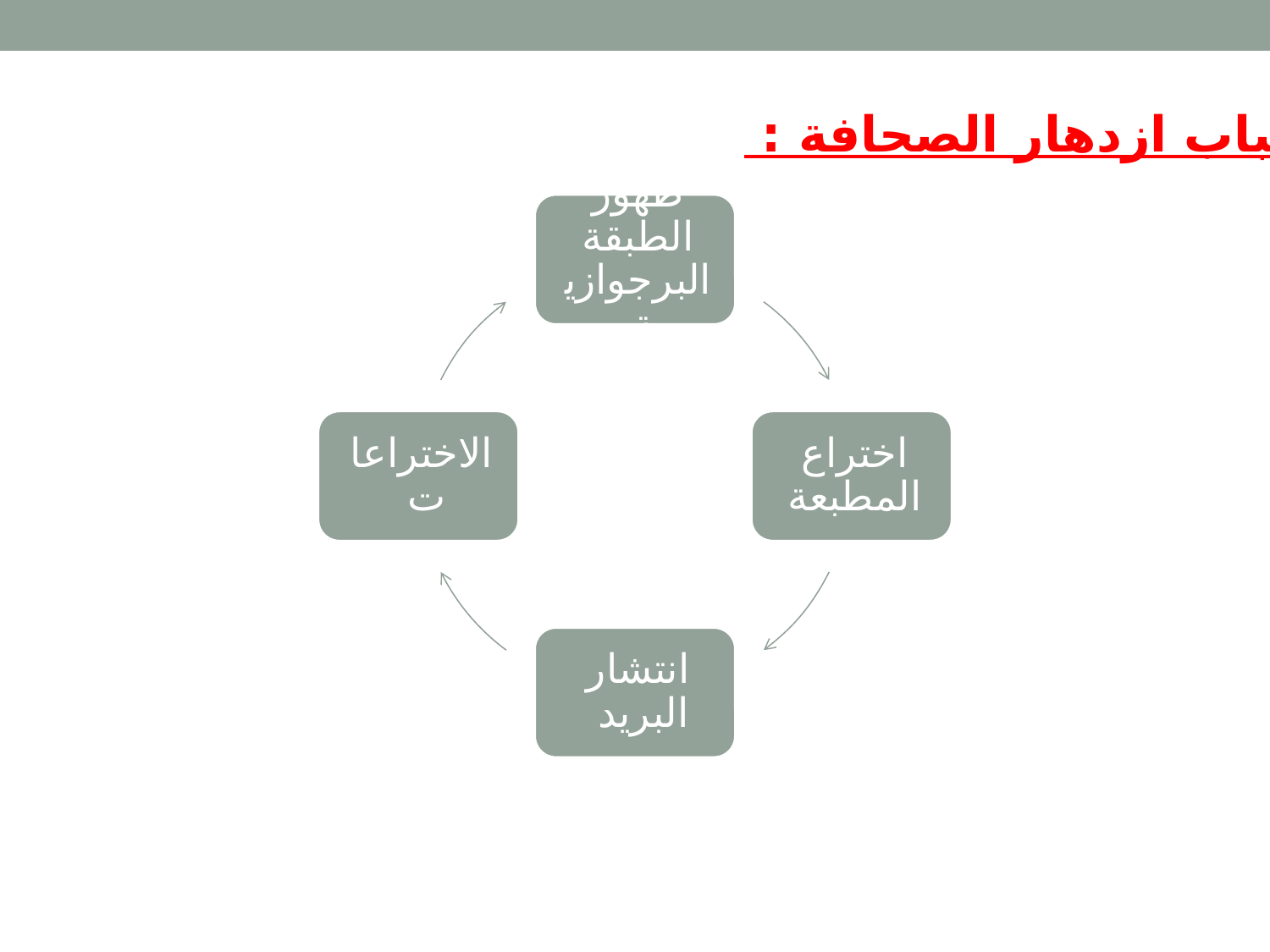

اسباب ازدهار الصحافة :
ظهور الطبقة البرجوازية
اختراع المطبعة
انتشار البريد
الاختراعات